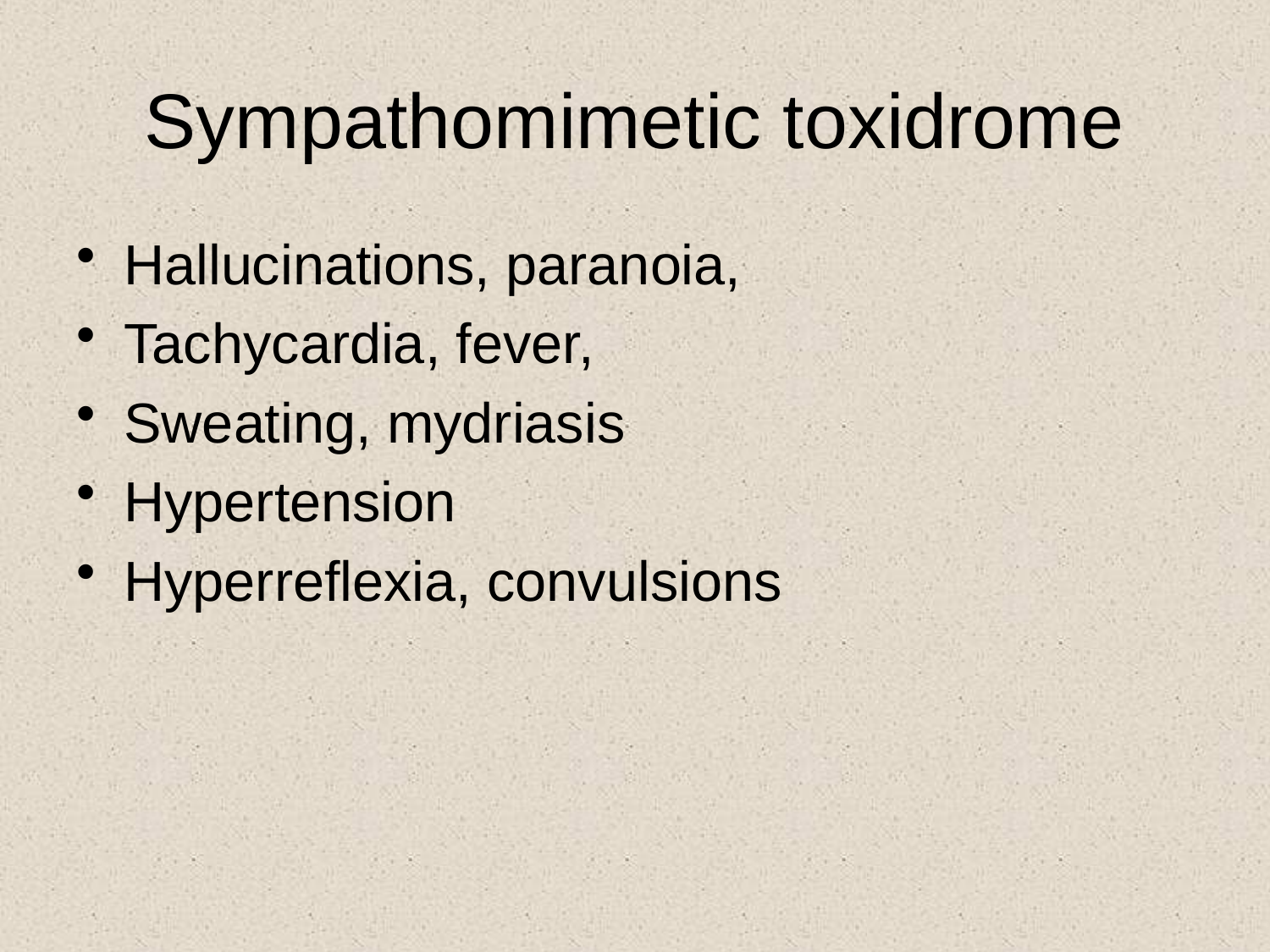

# Sympathomimetic toxidrome
Hallucinations, paranoia,
Tachycardia, fever,
Sweating, mydriasis
Hypertension
Hyperreflexia, convulsions